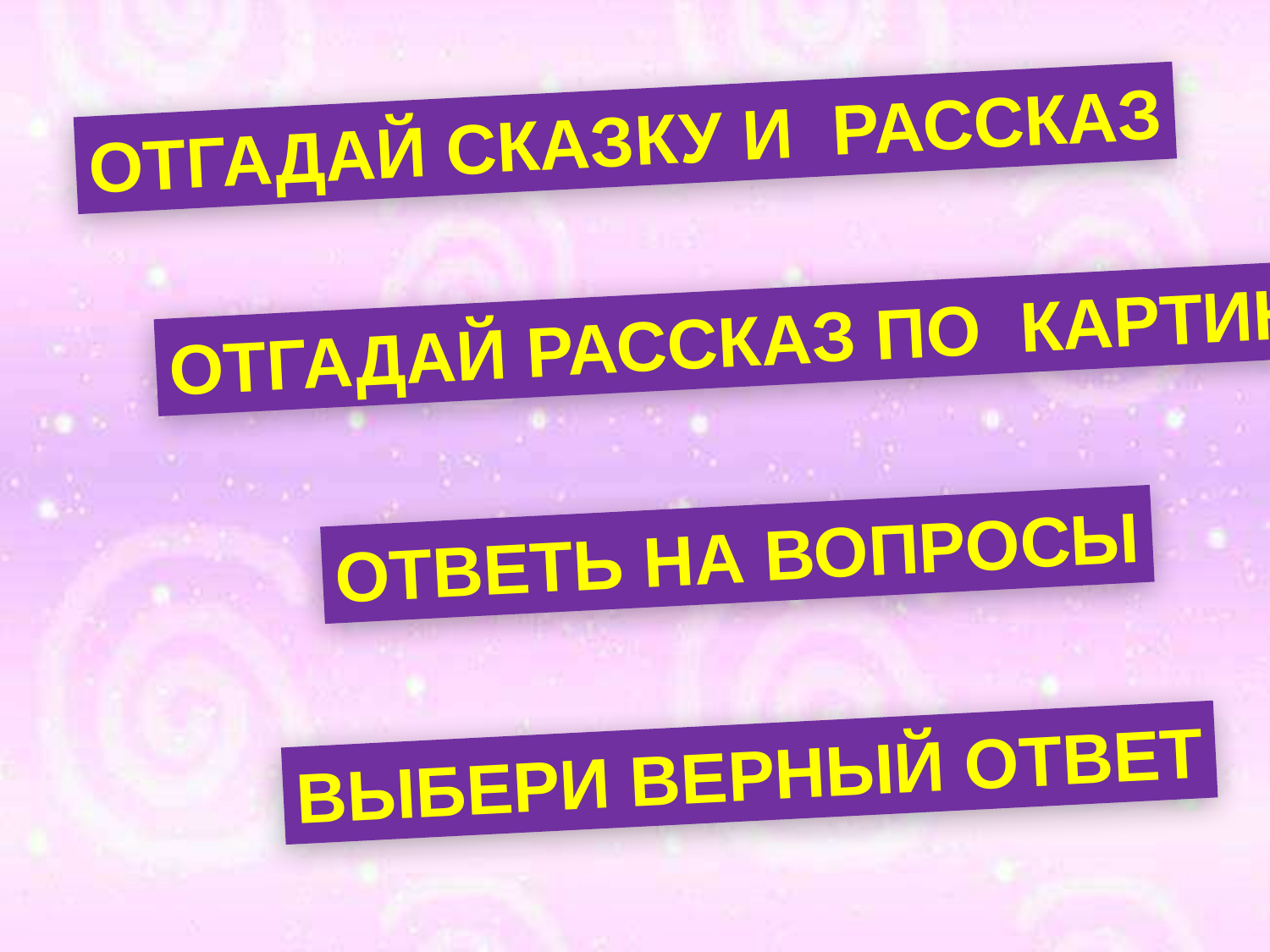

Отгадай сказку и  рассказ
Отгадай рассказ по  картинке
Ответь на вопросы
Выбери верный ответ